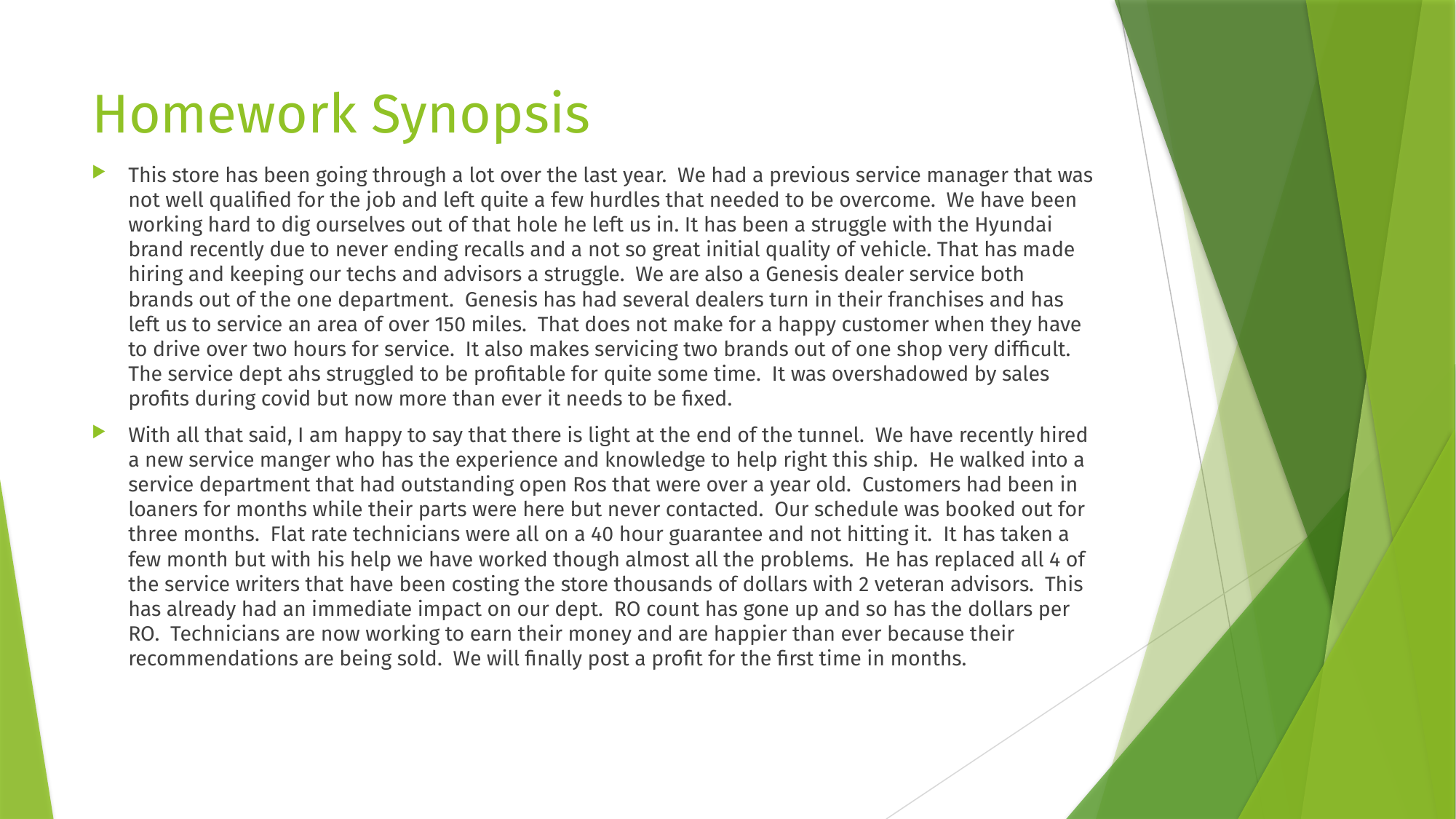

# Homework Synopsis
This store has been going through a lot over the last year.  We had a previous service manager that was not well qualified for the job and left quite a few hurdles that needed to be overcome.  We have been working hard to dig ourselves out of that hole he left us in. It has been a struggle with the Hyundai brand recently due to never ending recalls and a not so great initial quality of vehicle. That has made hiring and keeping our techs and advisors a struggle.  We are also a Genesis dealer service both brands out of the one department.  Genesis has had several dealers turn in their franchises and has left us to service an area of over 150 miles.  That does not make for a happy customer when they have to drive over two hours for service.  It also makes servicing two brands out of one shop very difficult.  The service dept ahs struggled to be profitable for quite some time.  It was overshadowed by sales profits during covid but now more than ever it needs to be fixed.
With all that said, I am happy to say that there is light at the end of the tunnel.  We have recently hired a new service manger who has the experience and knowledge to help right this ship.  He walked into a service department that had outstanding open Ros that were over a year old.  Customers had been in loaners for months while their parts were here but never contacted.  Our schedule was booked out for three months.  Flat rate technicians were all on a 40 hour guarantee and not hitting it.  It has taken a few month but with his help we have worked though almost all the problems.  He has replaced all 4 of the service writers that have been costing the store thousands of dollars with 2 veteran advisors.  This has already had an immediate impact on our dept.  RO count has gone up and so has the dollars per RO.  Technicians are now working to earn their money and are happier than ever because their recommendations are being sold.  We will finally post a profit for the first time in months.